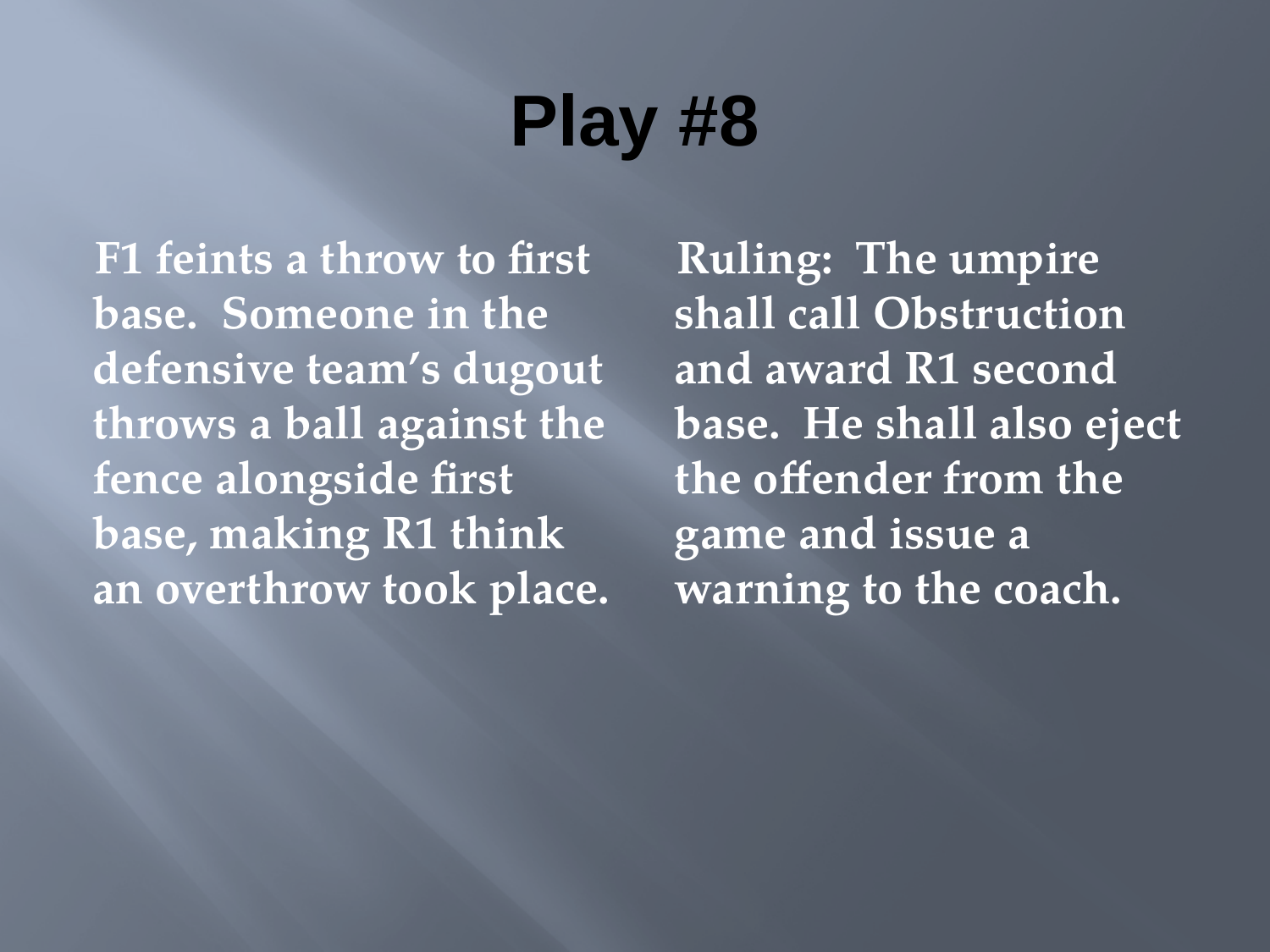

# Play #8
F1 feints a throw to first base.  Someone in the defensive team’s dugout throws a ball against the fence alongside first base, making R1 think an overthrow took place.
Ruling:  The umpire shall call Obstruction and award R1 second base.  He shall also eject the offender from the game and issue a warning to the coach.